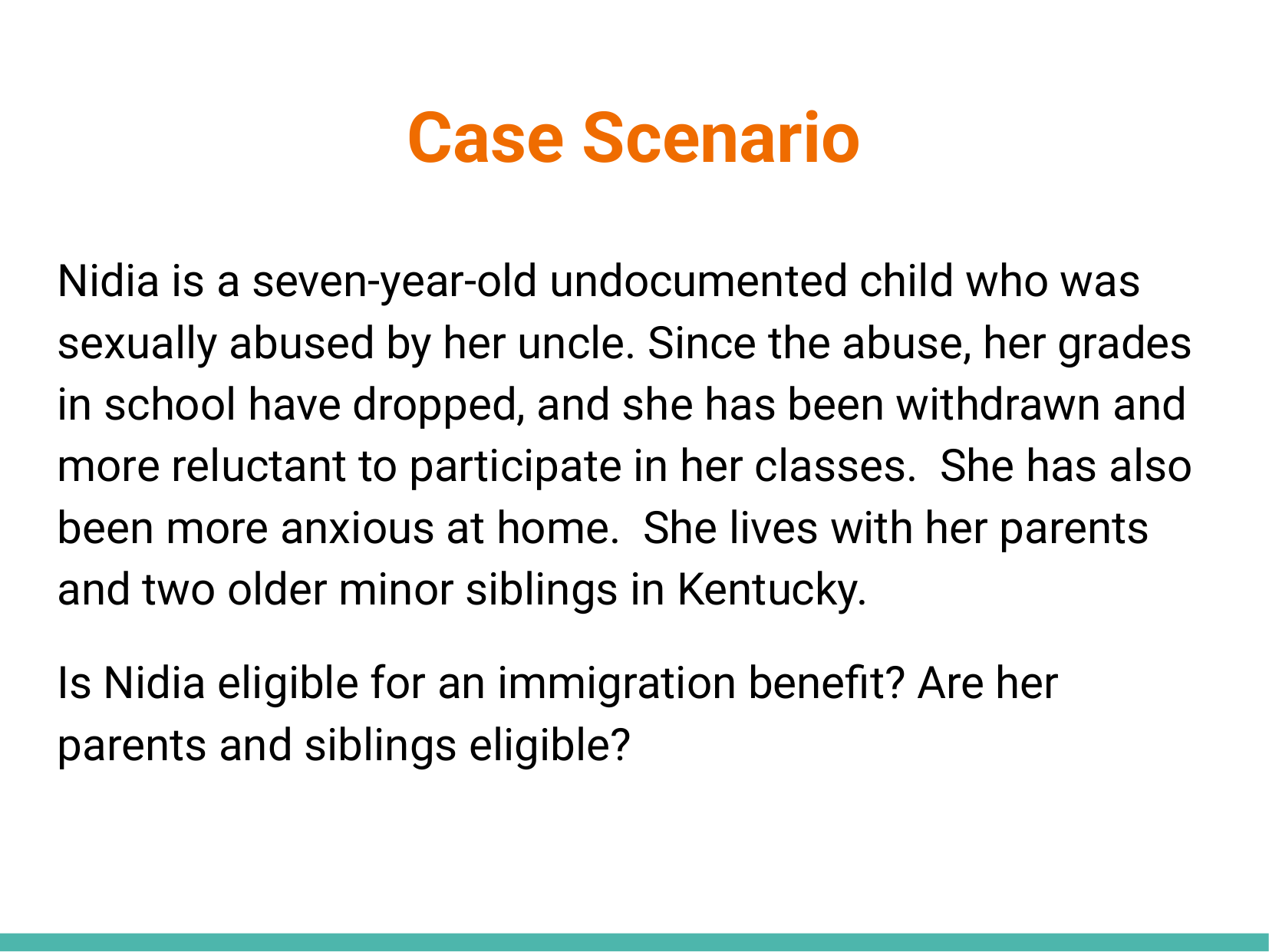

# Case Scenario
Nidia is a seven-year-old undocumented child who was sexually abused by her uncle. Since the abuse, her grades in school have dropped, and she has been withdrawn and more reluctant to participate in her classes.  She has also been more anxious at home.  She lives with her parents and two older minor siblings in Kentucky.
Is Nidia eligible for an immigration benefit? Are her parents and siblings eligible?